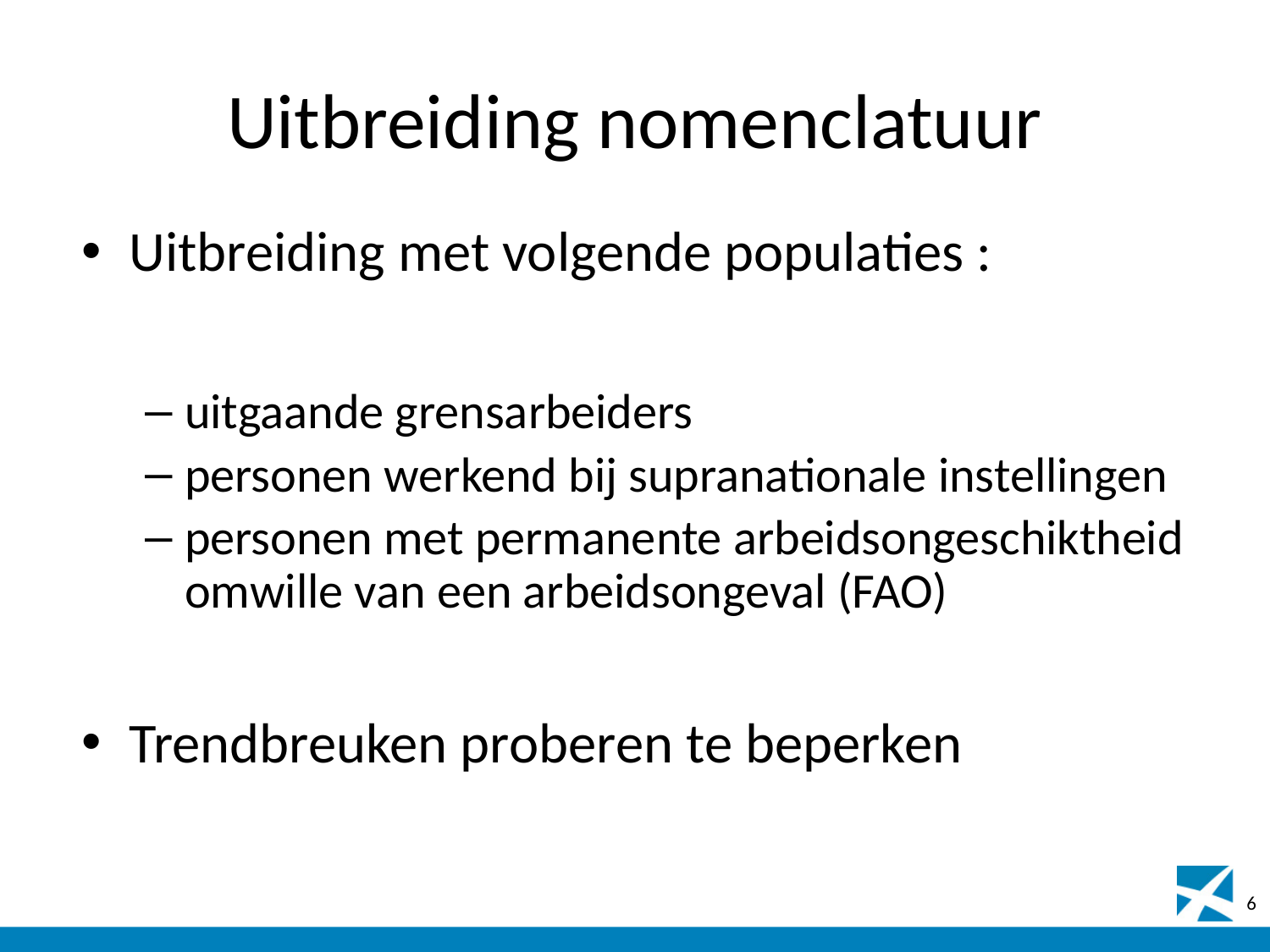

# Uitbreiding nomenclatuur
Uitbreiding met volgende populaties :

uitgaande grensarbeiders
personen werkend bij supranationale instellingen
personen met permanente arbeidsongeschiktheid omwille van een arbeidsongeval (FAO)

Trendbreuken proberen te beperken